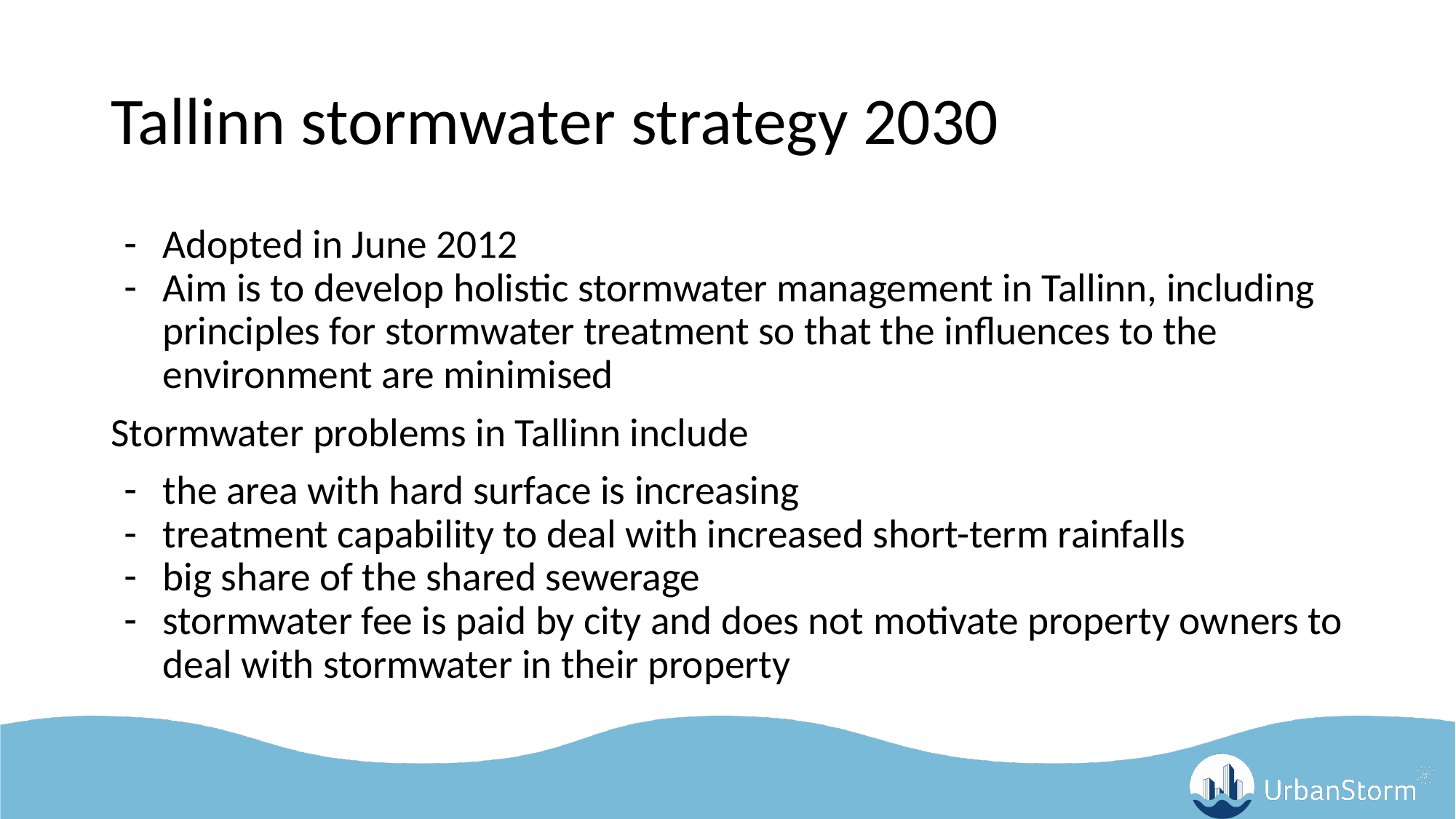

# Tallinn stormwater strategy 2030
Adopted in June 2012
Aim is to develop holistic stormwater management in Tallinn, including principles for stormwater treatment so that the influences to the environment are minimised
Stormwater problems in Tallinn include
the area with hard surface is increasing
treatment capability to deal with increased short-term rainfalls
big share of the shared sewerage
stormwater fee is paid by city and does not motivate property owners to deal with stormwater in their property